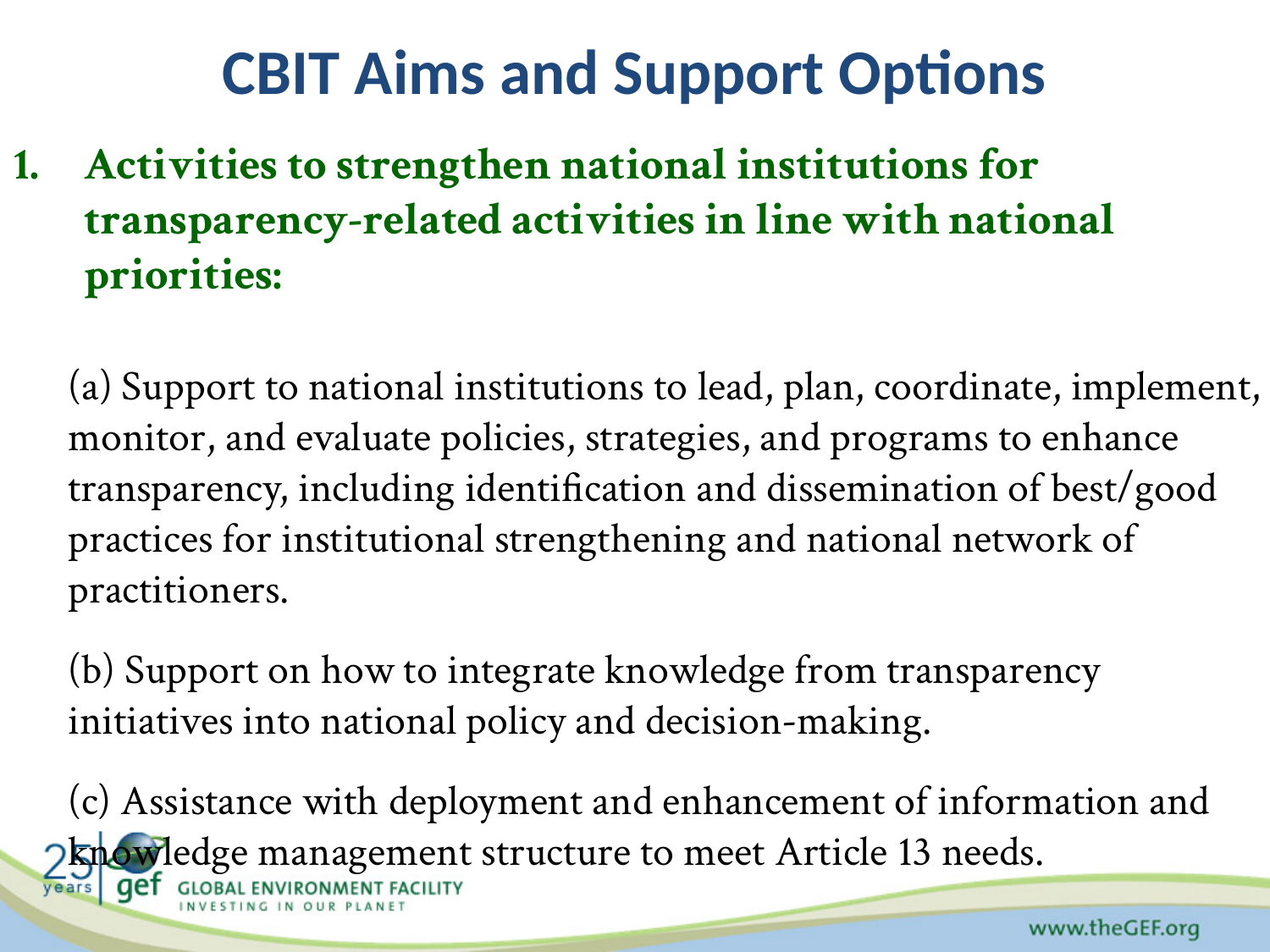

# CBIT Aims and Support Options
Activities to strengthen national institutions for transparency-related activities in line with national priorities:
(a) Support to national institutions to lead, plan, coordinate, implement, monitor, and evaluate policies, strategies, and programs to enhance transparency, including identification and dissemination of best/good practices for institutional strengthening and national network of practitioners.
(b) Support on how to integrate knowledge from transparency initiatives into national policy and decision-making.
(c) Assistance with deployment and enhancement of information and knowledge management structure to meet Article 13 needs.